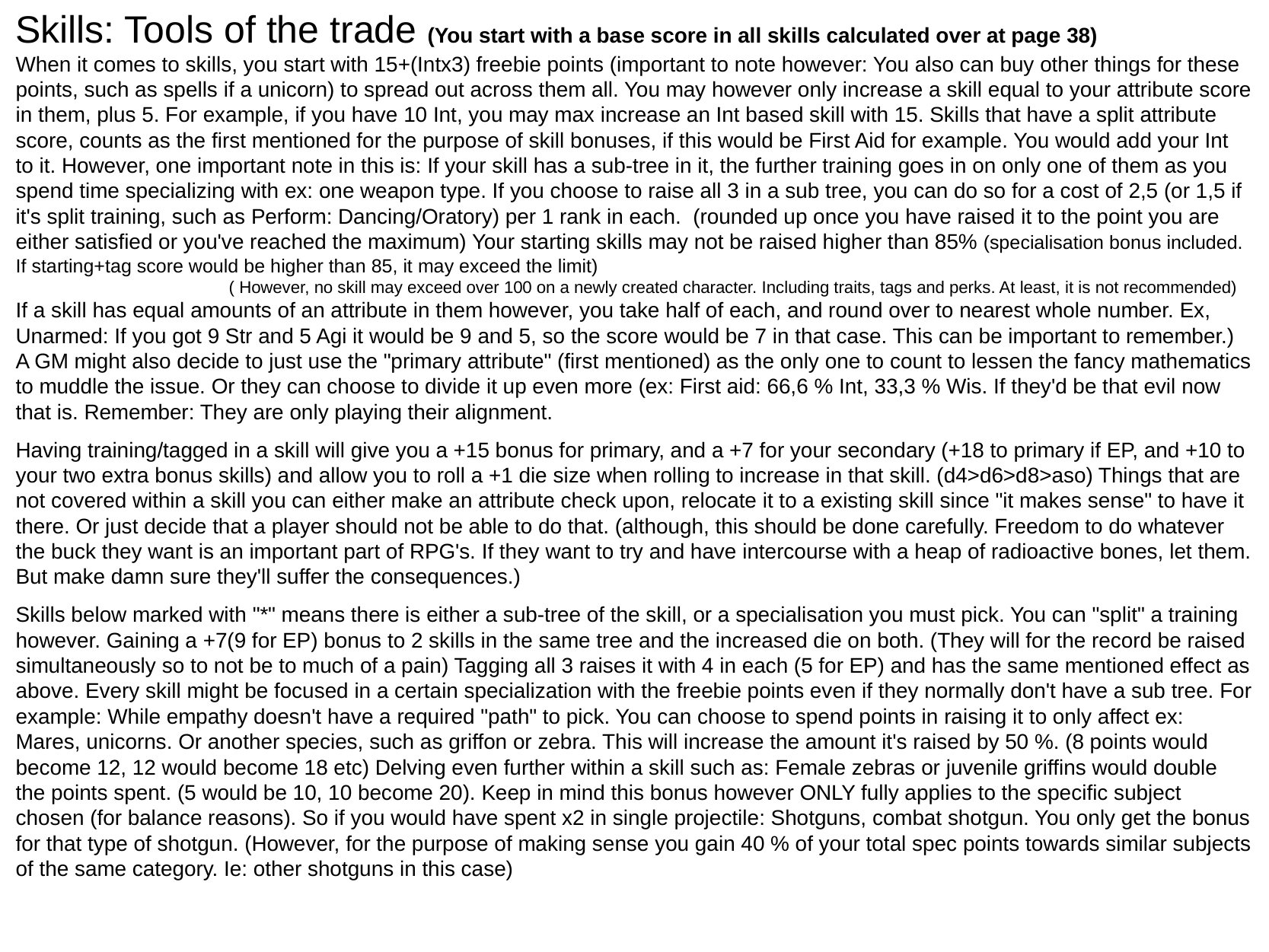

Skills: Tools of the trade (You start with a base score in all skills calculated over at page 38)
When it comes to skills, you start with 15+(Intx3) freebie points (important to note however: You also can buy other things for these points, such as spells if a unicorn) to spread out across them all. You may however only increase a skill equal to your attribute score in them, plus 5. For example, if you have 10 Int, you may max increase an Int based skill with 15. Skills that have a split attribute score, counts as the first mentioned for the purpose of skill bonuses, if this would be First Aid for example. You would add your Int to it. However, one important note in this is: If your skill has a sub-tree in it, the further training goes in on only one of them as you spend time specializing with ex: one weapon type. If you choose to raise all 3 in a sub tree, you can do so for a cost of 2,5 (or 1,5 if it's split training, such as Perform: Dancing/Oratory) per 1 rank in each.  (rounded up once you have raised it to the point you are either satisfied or you've reached the maximum) Your starting skills may not be raised higher than 85% (specialisation bonus included. If starting+tag score would be higher than 85, it may exceed the limit)
( However, no skill may exceed over 100 on a newly created character. Including traits, tags and perks. At least, it is not recommended)
If a skill has equal amounts of an attribute in them however, you take half of each, and round over to nearest whole number. Ex, Unarmed: If you got 9 Str and 5 Agi it would be 9 and 5, so the score would be 7 in that case. This can be important to remember.) A GM might also decide to just use the "primary attribute" (first mentioned) as the only one to count to lessen the fancy mathematics to muddle the issue. Or they can choose to divide it up even more (ex: First aid: 66,6 % Int, 33,3 % Wis. If they'd be that evil now that is. Remember: They are only playing their alignment.

Having training/tagged in a skill will give you a +15 bonus for primary, and a +7 for your secondary (+18 to primary if EP, and +10 to your two extra bonus skills) and allow you to roll a +1 die size when rolling to increase in that skill. (d4>d6>d8>aso) Things that are not covered within a skill you can either make an attribute check upon, relocate it to a existing skill since "it makes sense" to have it there. Or just decide that a player should not be able to do that. (although, this should be done carefully. Freedom to do whatever the buck they want is an important part of RPG's. If they want to try and have intercourse with a heap of radioactive bones, let them. But make damn sure they'll suffer the consequences.)

Skills below marked with "*" means there is either a sub-tree of the skill, or a specialisation you must pick. You can "split" a training however. Gaining a +7(9 for EP) bonus to 2 skills in the same tree and the increased die on both. (They will for the record be raised simultaneously so to not be to much of a pain) Tagging all 3 raises it with 4 in each (5 for EP) and has the same mentioned effect as above. Every skill might be focused in a certain specialization with the freebie points even if they normally don't have a sub tree. For example: While empathy doesn't have a required "path" to pick. You can choose to spend points in raising it to only affect ex: Mares, unicorns. Or another species, such as griffon or zebra. This will increase the amount it's raised by 50 %. (8 points would become 12, 12 would become 18 etc) Delving even further within a skill such as: Female zebras or juvenile griffins would double the points spent. (5 would be 10, 10 become 20). Keep in mind this bonus however ONLY fully applies to the specific subject chosen (for balance reasons). So if you would have spent x2 in single projectile: Shotguns, combat shotgun. You only get the bonus for that type of shotgun. (However, for the purpose of making sense you gain 40 % of your total spec points towards similar subjects of the same category. Ie: other shotguns in this case)